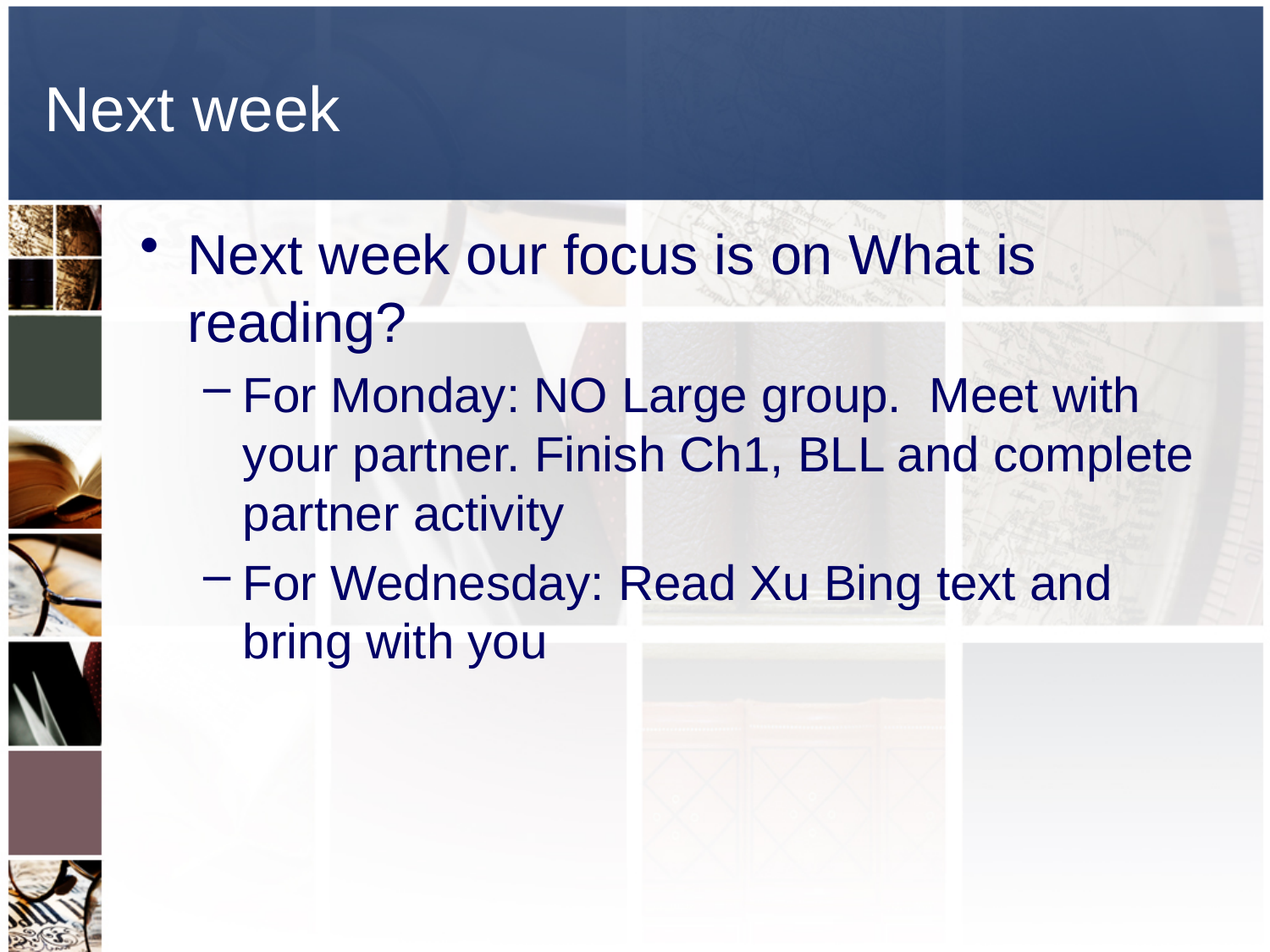

# Next week
Next week our focus is on What is reading?
For Monday: NO Large group.  Meet with your partner. Finish Ch1, BLL and complete partner activity
For Wednesday: Read Xu Bing text and bring with you